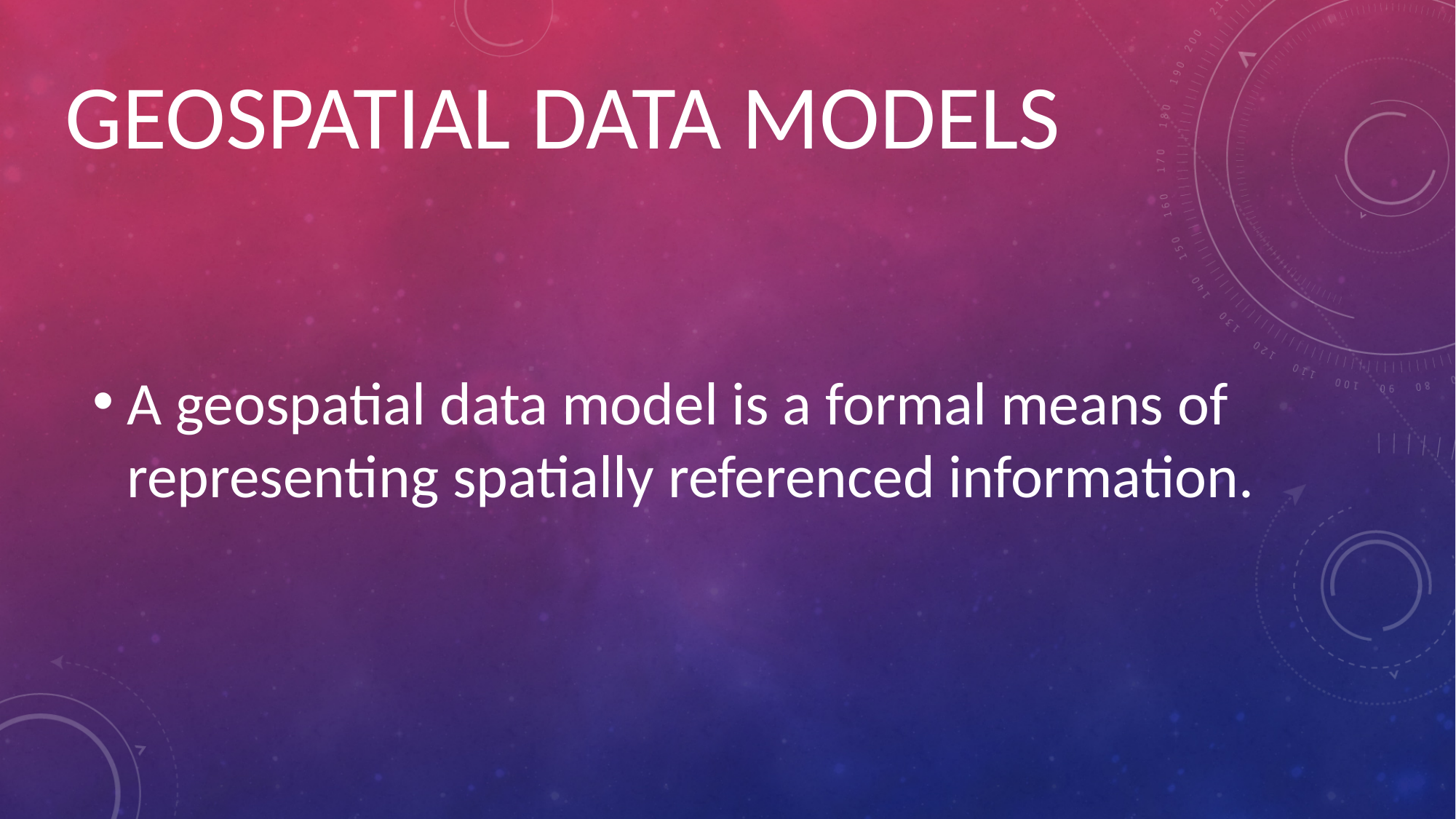

# Geospatial data models
A geospatial data model is a formal means of representing spatially referenced information.